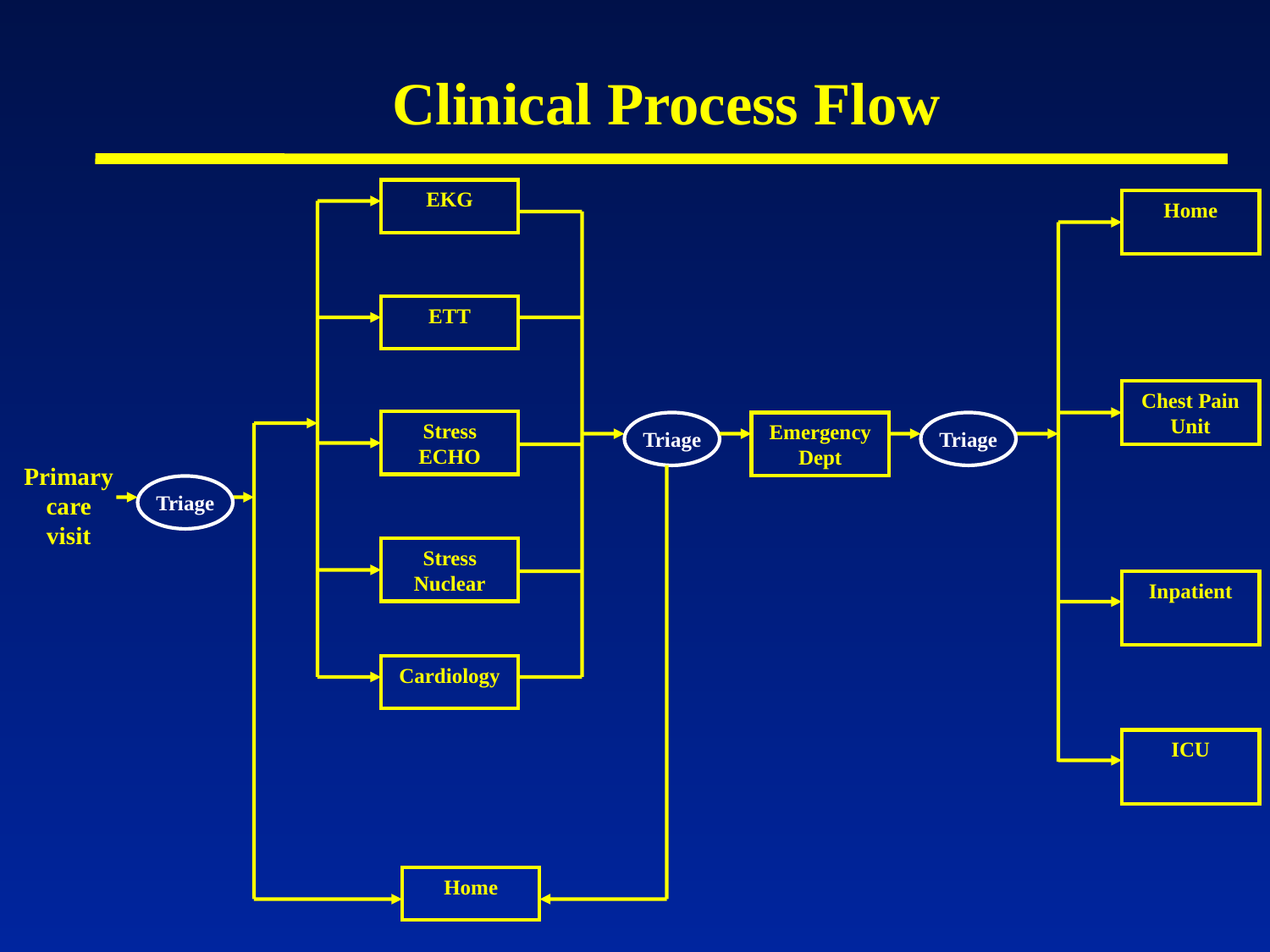

# Clinical Process Flow
EKG
Home

ETT

Chest Pain Unit
Stress ECHO
Triage
Emergency Dept
Triage

Primary care visit

Triage

Stress Nuclear

Inpatient

Cardiology

ICU

Home